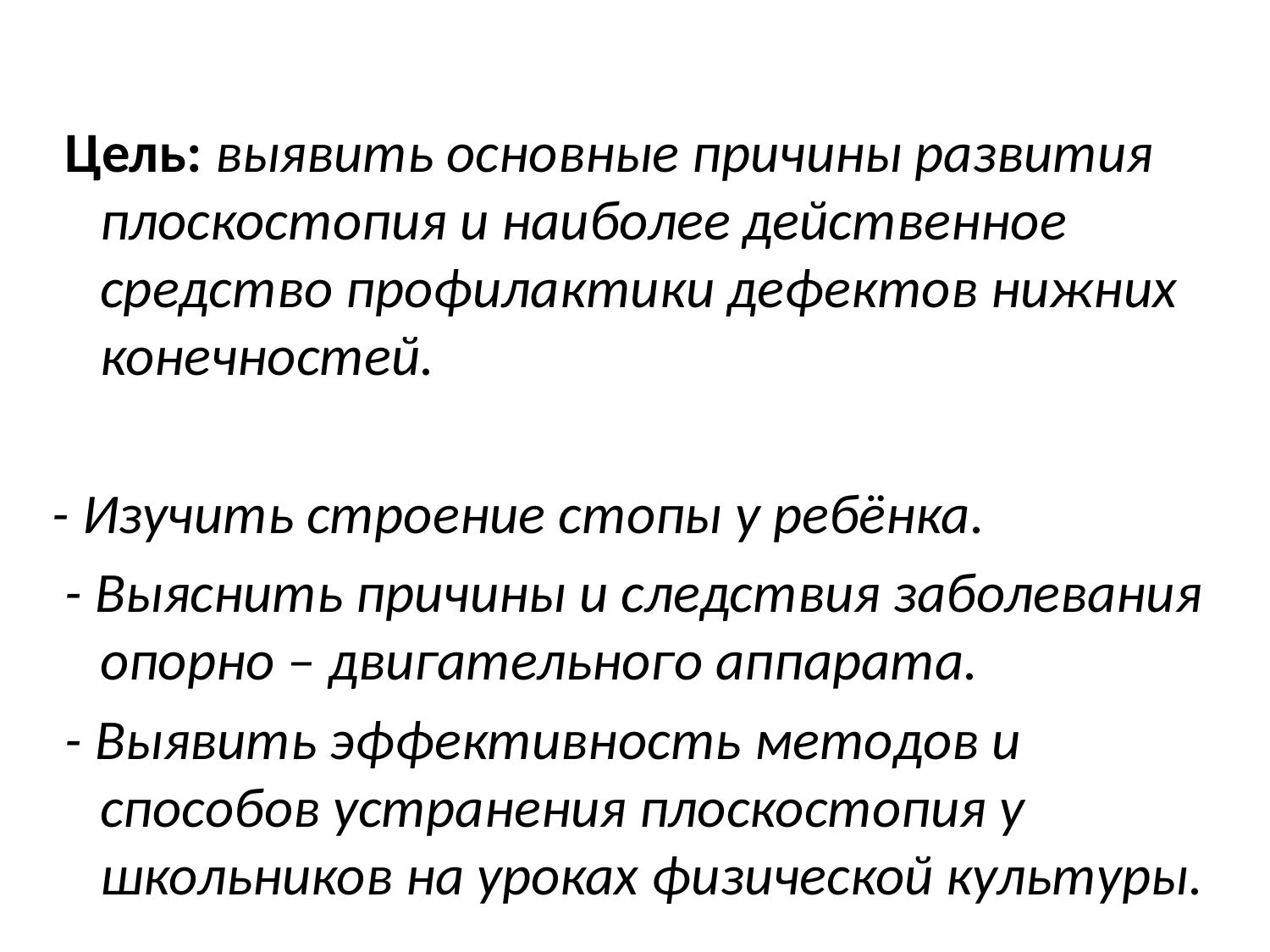

#
 Цель: выявить основные причины развития плоскостопия и наиболее действенное средство профилактики дефектов нижних конечностей.

- Изучить строение стопы у ребёнка.
 - Выяснить причины и следствия заболевания опорно – двигательного аппарата.
 - Выявить эффективность методов и способов устранения плоскостопия у школьников на уроках физической культуры.